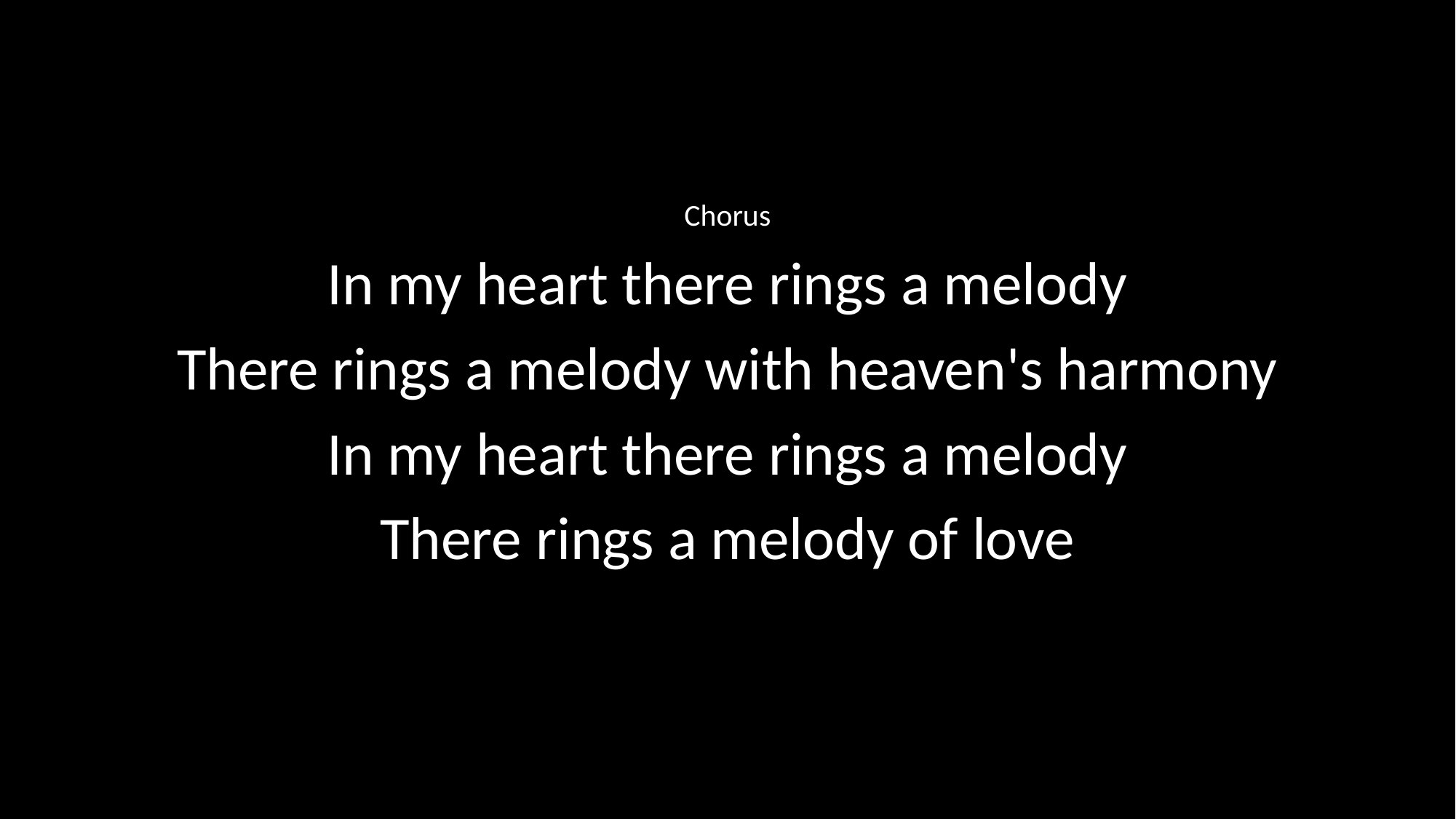

Chorus
In my heart there rings a melody
There rings a melody with heaven's harmony
In my heart there rings a melody
There rings a melody of love